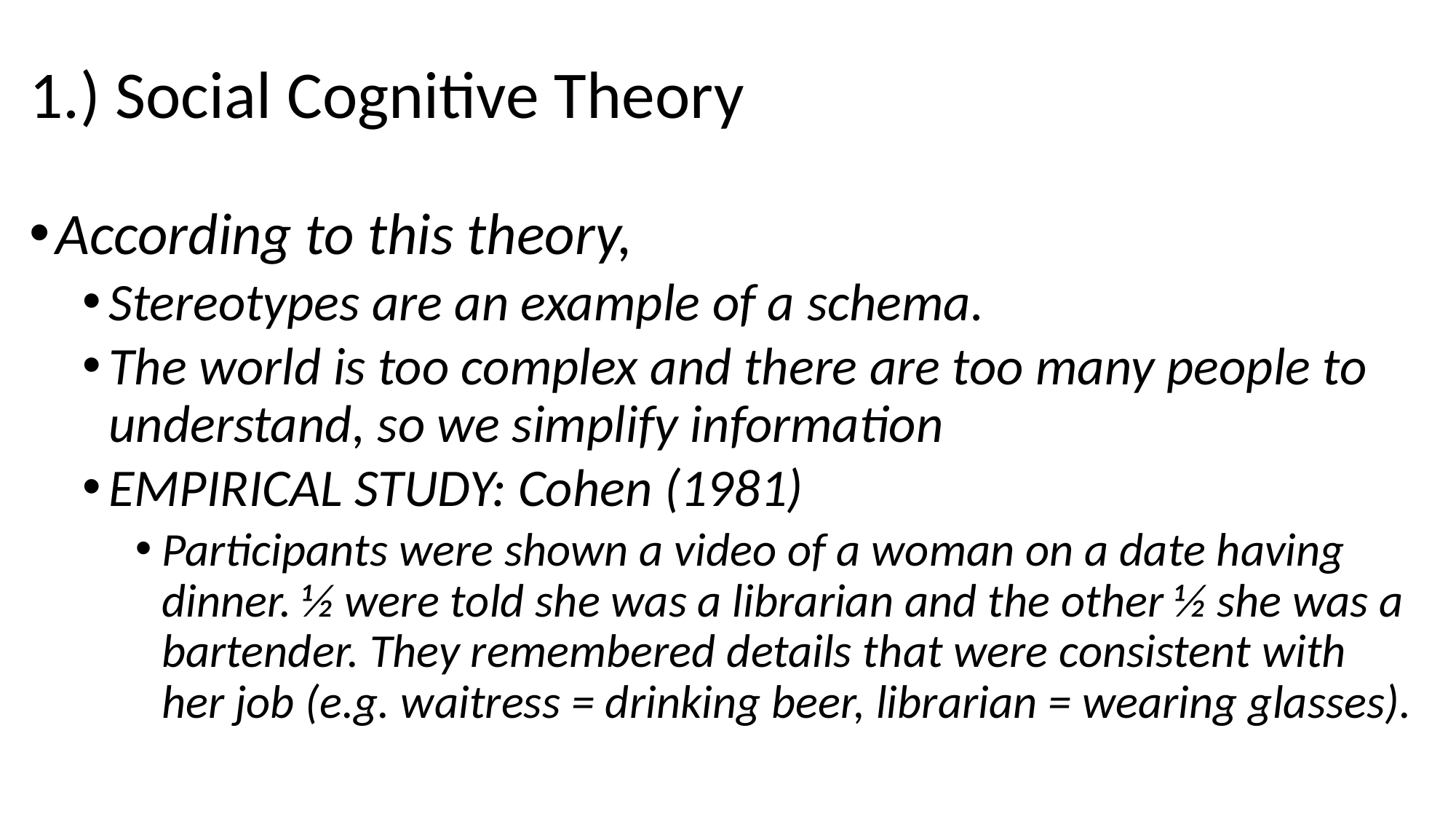

# 1.) Social Cognitive Theory
According to this theory,
Stereotypes are an example of a schema.
The world is too complex and there are too many people to understand, so we simplify information
EMPIRICAL STUDY: Cohen (1981)
Participants were shown a video of a woman on a date having dinner. ½ were told she was a librarian and the other ½ she was a bartender. They remembered details that were consistent with her job (e.g. waitress = drinking beer, librarian = wearing glasses).